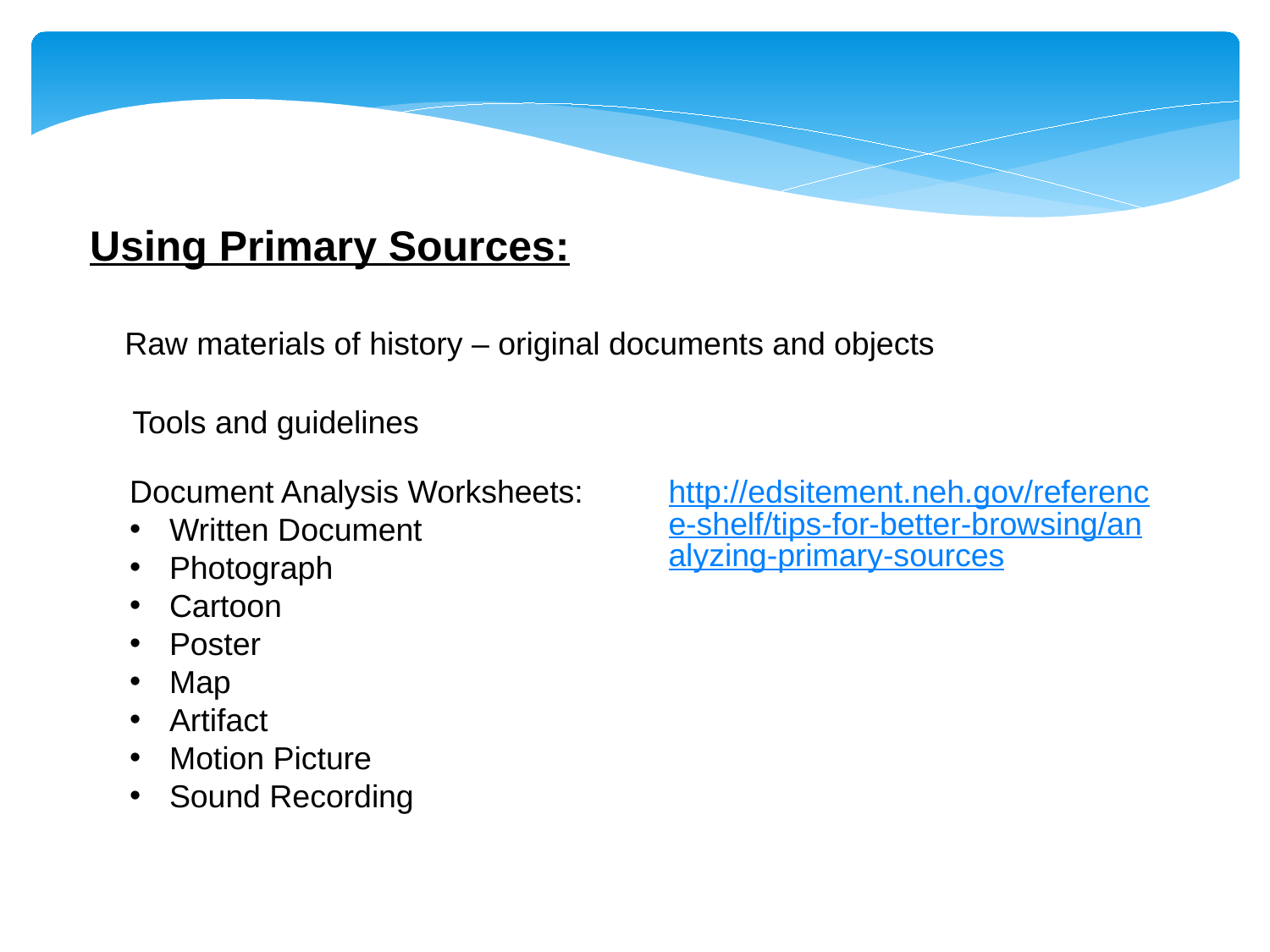

Using Primary Sources:
Raw materials of history – original documents and objects
Tools and guidelines
Document Analysis Worksheets:
Written Document
Photograph
Cartoon
Poster
Map
Artifact
Motion Picture
Sound Recording
http://edsitement.neh.gov/reference-shelf/tips-for-better-browsing/analyzing-primary-sources